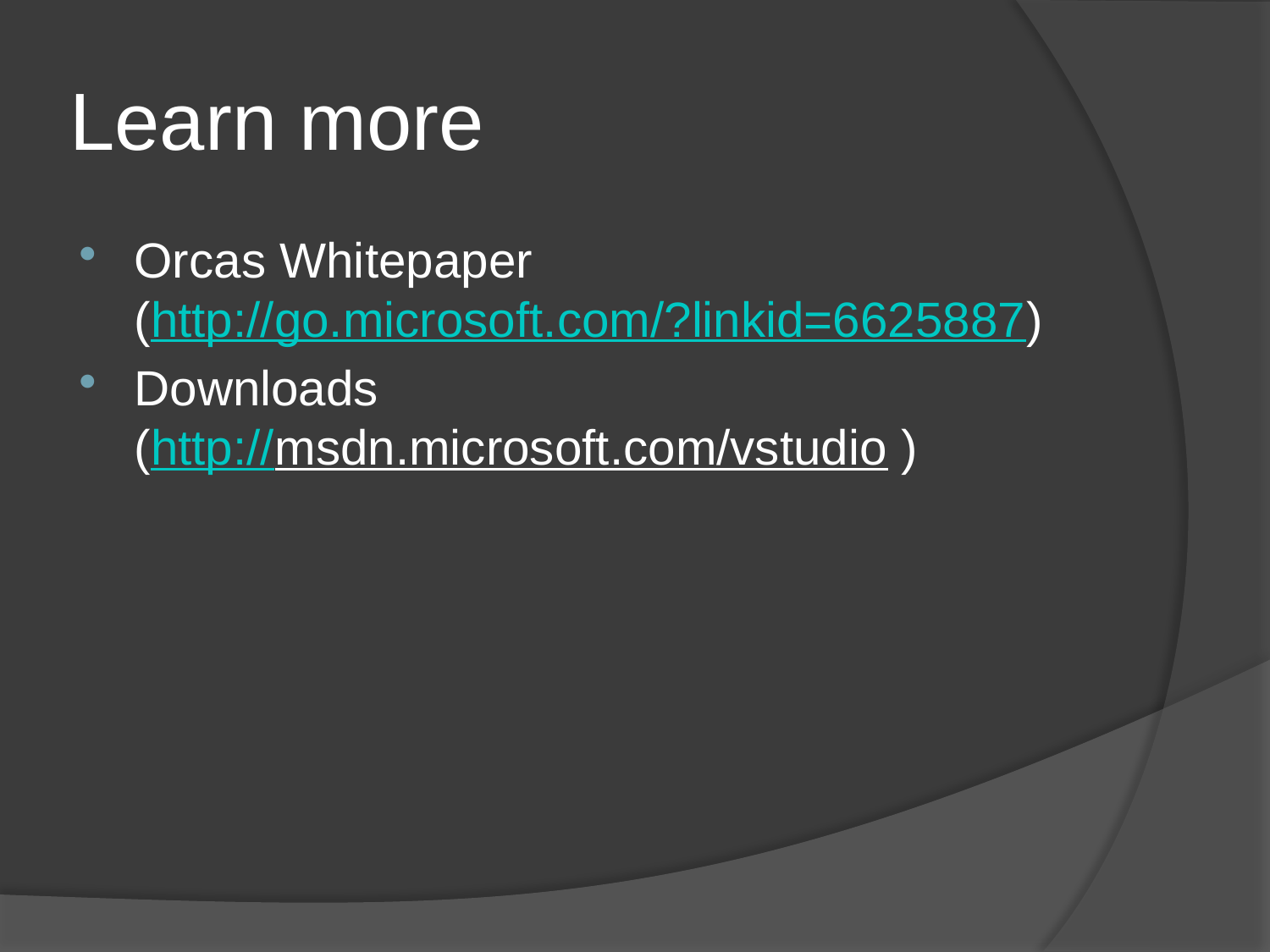

# Learn more
Orcas Whitepaper
(http://go.microsoft.com/?linkid=6625887)
Downloads
(http://msdn.microsoft.com/vstudio )